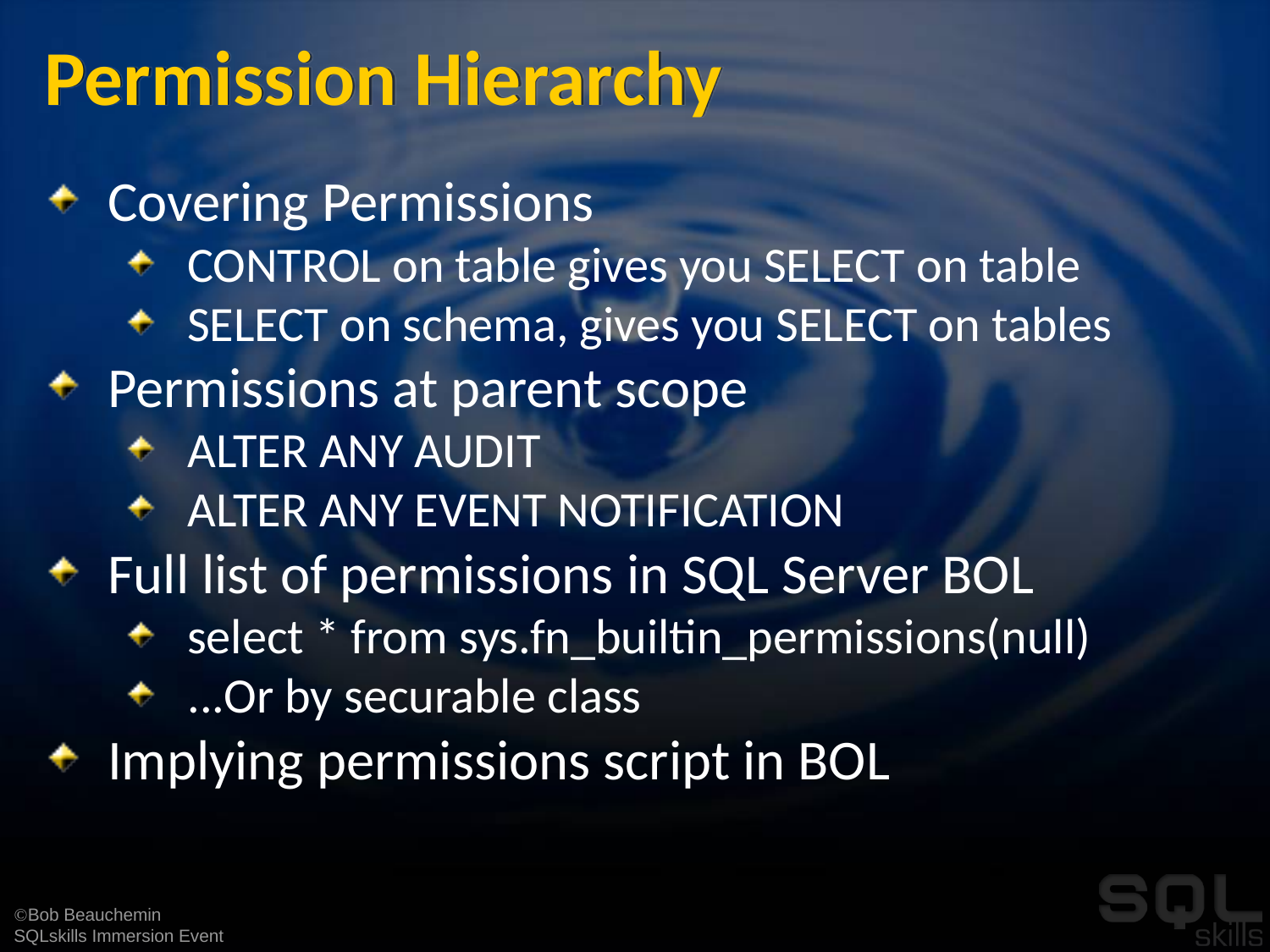

# Permission Hierarchy
Covering Permissions
CONTROL on table gives you SELECT on table
SELECT on schema, gives you SELECT on tables
Permissions at parent scope
ALTER ANY AUDIT
ALTER ANY EVENT NOTIFICATION
Full list of permissions in SQL Server BOL
select * from sys.fn_builtin_permissions(null)
...Or by securable class
Implying permissions script in BOL